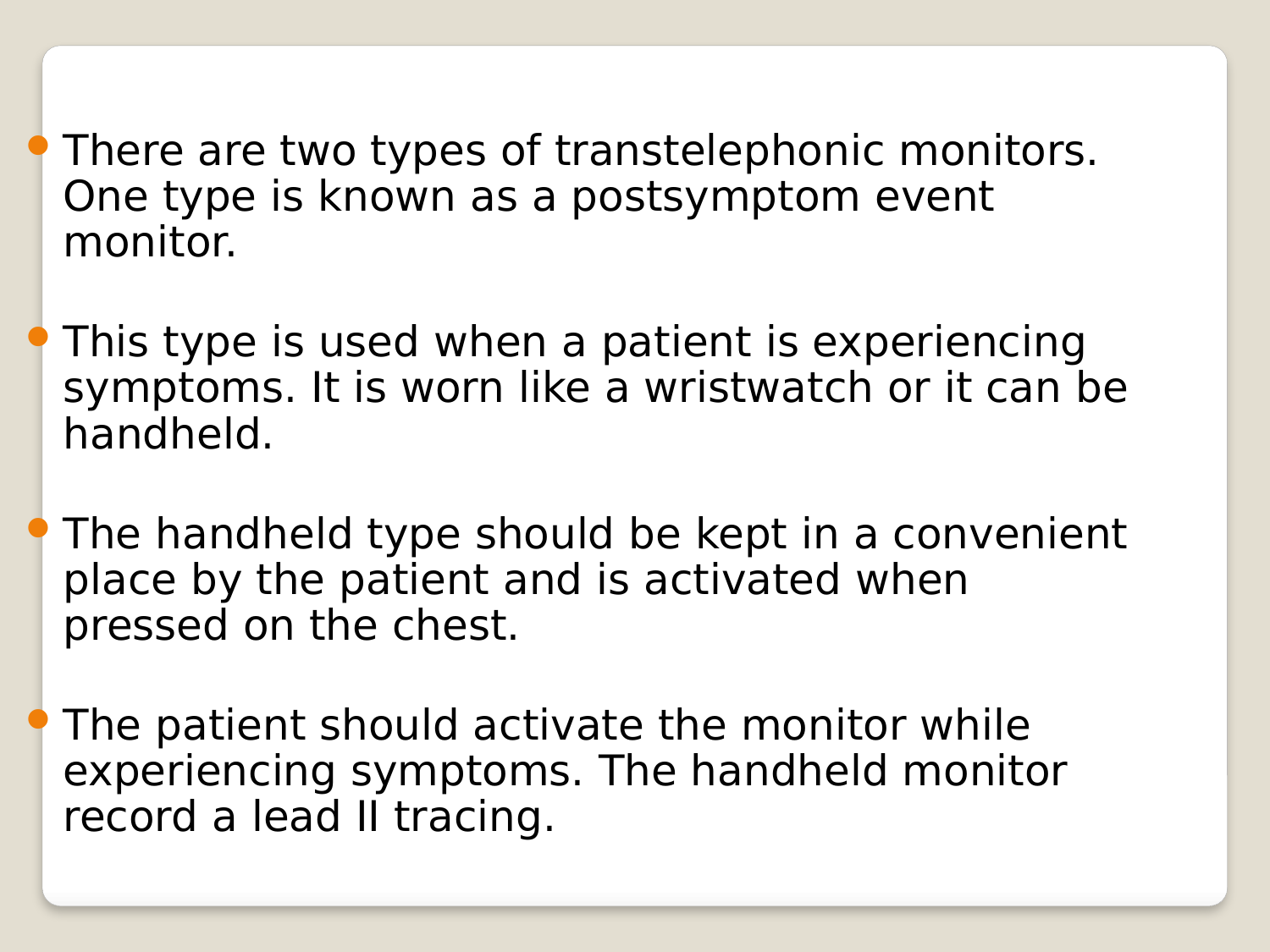

There are two types of transtelephonic monitors. One type is known as a postsymptom event monitor.

This type is used when a patient is experiencing symptoms. It is worn like a wristwatch or it can be handheld.

The handheld type should be kept in a convenient place by the patient and is activated when pressed on the chest.

The patient should activate the monitor while experiencing symptoms. The handheld monitor record a lead II tracing.